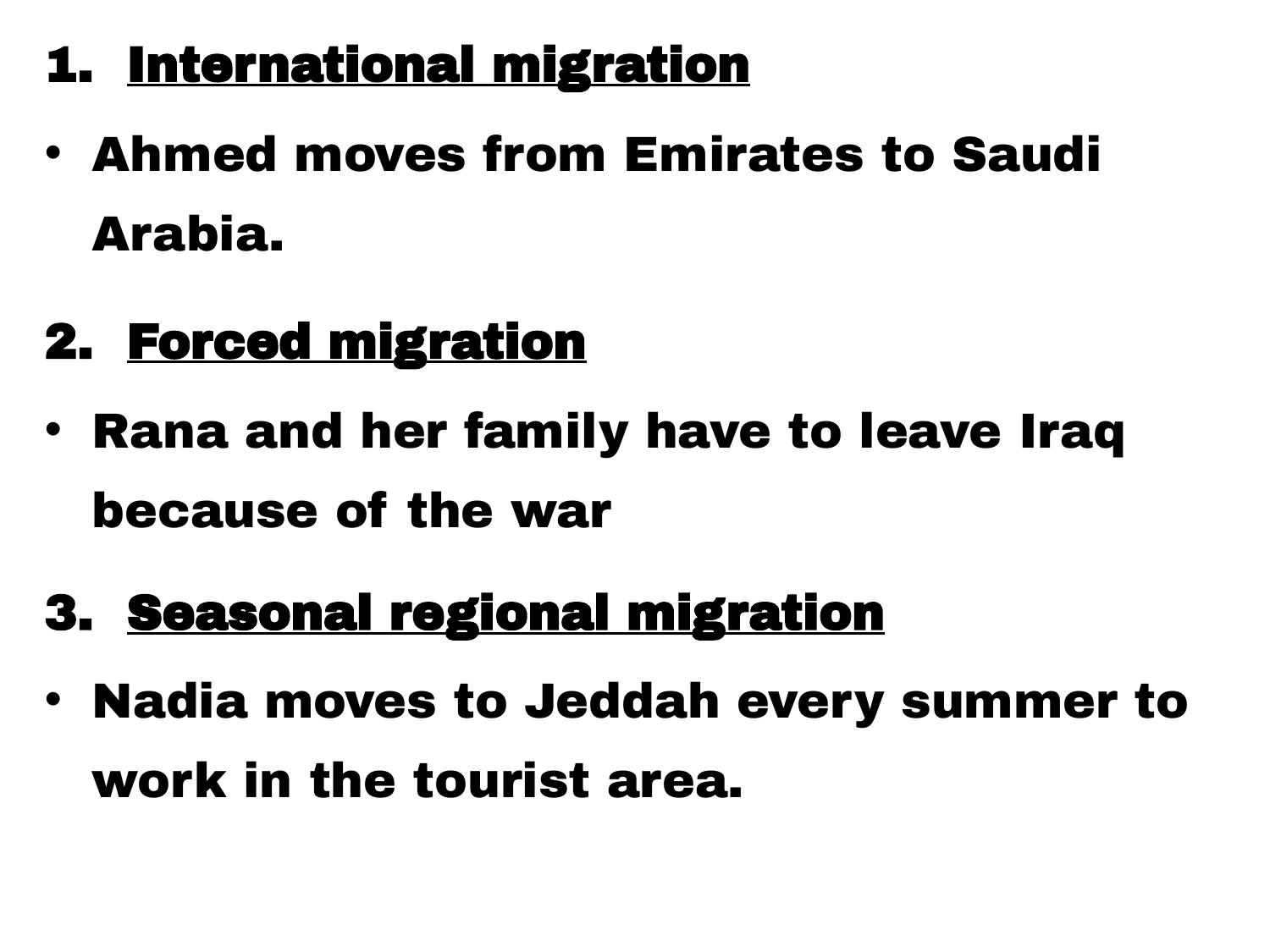

1.  International migration
Ahmed moves from Emirates to Saudi Arabia.

2.  Forced migration
Rana and her family have to leave Iraq because of the war
3.  Seasonal regional migration
Nadia moves to Jeddah every summer to work in the tourist area.